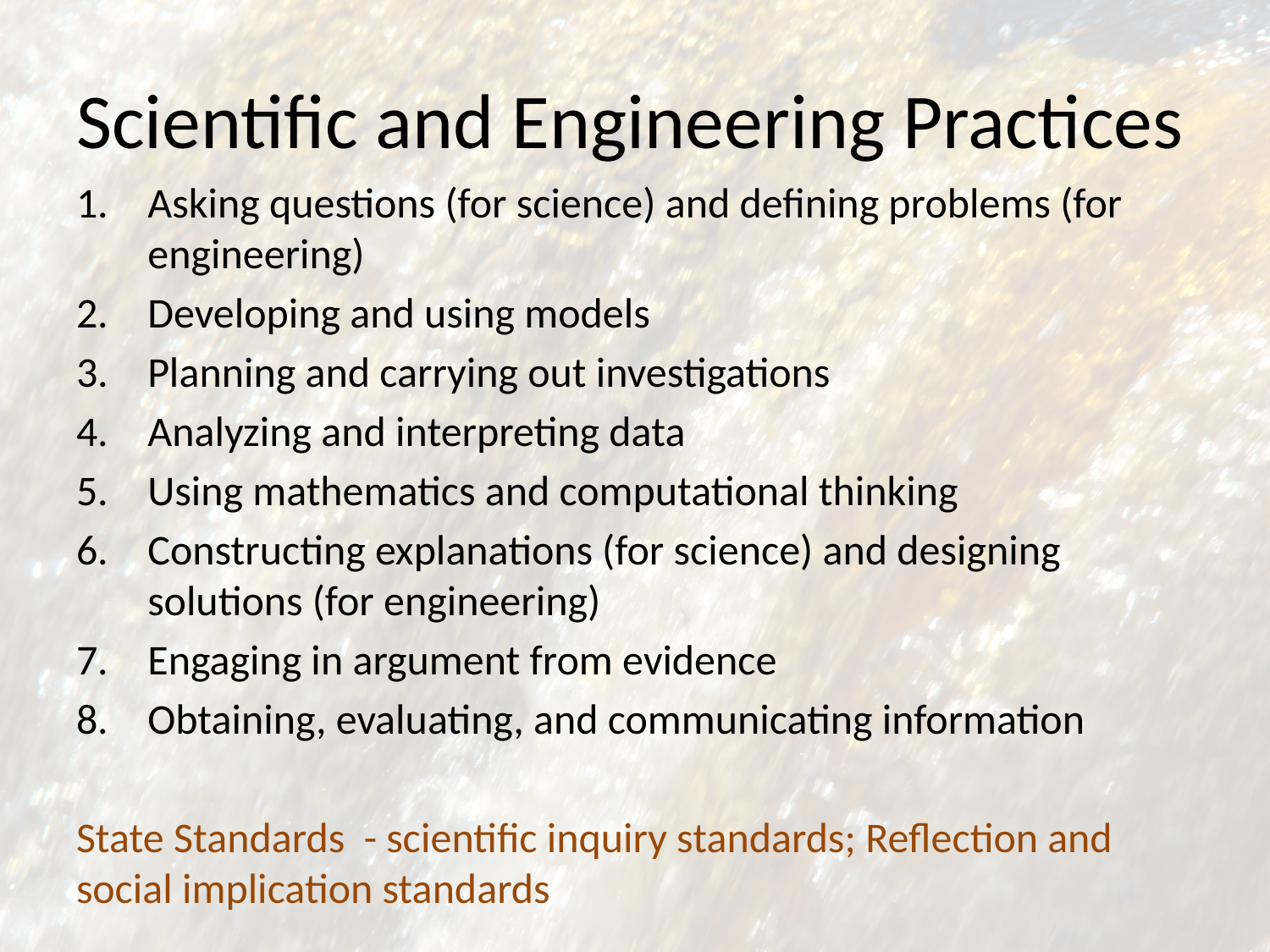

# Scientific and Engineering Practices
Asking questions (for science) and defining problems (for engineering)
Developing and using models
Planning and carrying out investigations
Analyzing and interpreting data
Using mathematics and computational thinking
Constructing explanations (for science) and designing solutions (for engineering)
Engaging in argument from evidence
Obtaining, evaluating, and communicating information

State Standards  - scientific inquiry standards; Reflection and social implication standards